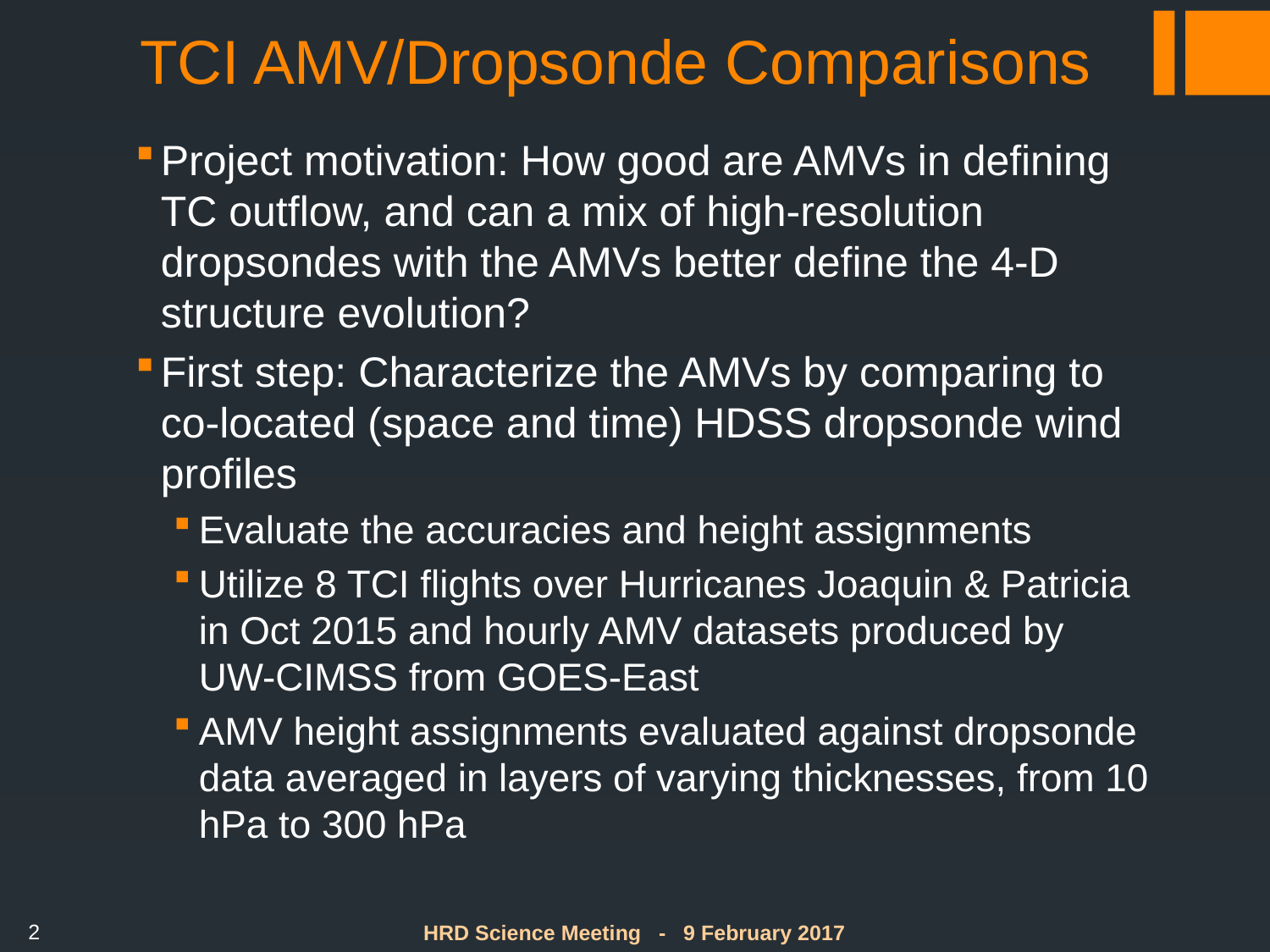

# TCI AMV/Dropsonde Comparisons
Project motivation: How good are AMVs in defining TC outflow, and can a mix of high-resolution dropsondes with the AMVs better define the 4-D structure evolution?
First step: Characterize the AMVs by comparing to co-located (space and time) HDSS dropsonde wind profiles
Evaluate the accuracies and height assignments
Utilize 8 TCI flights over Hurricanes Joaquin & Patricia in Oct 2015 and hourly AMV datasets produced by UW-CIMSS from GOES-East
AMV height assignments evaluated against dropsonde data averaged in layers of varying thicknesses, from 10 hPa to 300 hPa